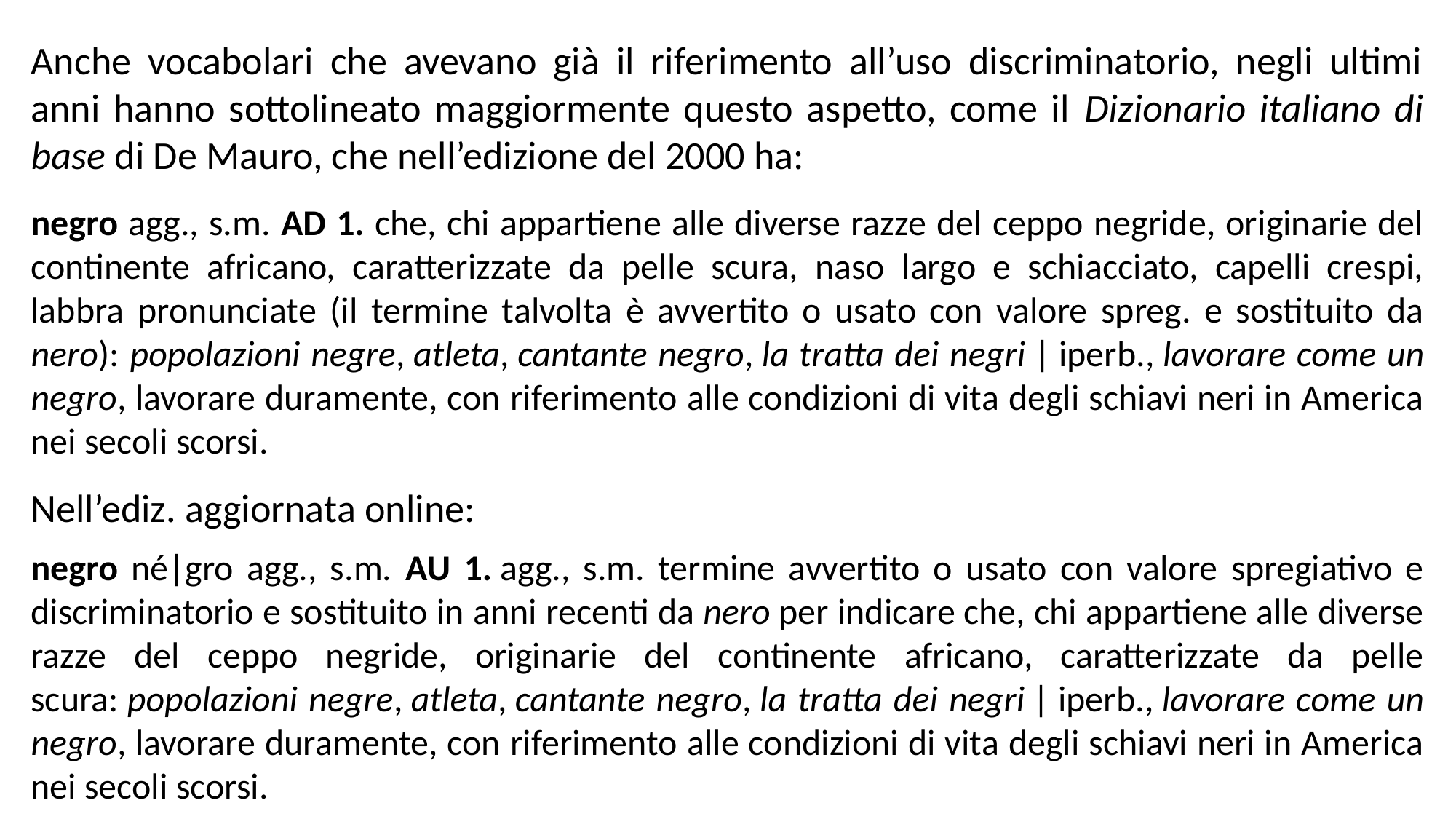

Anche vocabolari che avevano già il riferimento all’uso discriminatorio, negli ultimi anni hanno sottolineato maggiormente questo aspetto, come il Dizionario italiano di base di De Mauro, che nell’edizione del 2000 ha:

negro agg., s.m. AD 1. che, chi appartiene alle diverse razze del ceppo negride, originarie del continente africano, caratterizzate da pelle scura, naso largo e schiacciato, capelli crespi, labbra pronunciate (il termine talvolta è avvertito o usato con valore spreg. e sostituito da nero): popolazioni negre, atleta, cantante negro, la tratta dei negri | iperb., lavorare come un negro, lavorare duramente, con riferimento alle condizioni di vita degli schiavi neri in America nei secoli scorsi.

Nell’ediz. aggiornata online:

negro né|gro agg., s.m. AU 1. agg., s.m. termine avvertito o usato con valore spregiativo e discriminatorio e sostituito in anni recenti da nero per indicare che, chi appartiene alle diverse razze del ceppo negride, originarie del continente africano, caratterizzate da pelle scura: popolazioni negre, atleta, cantante negro, la tratta dei negri | iperb., lavorare come un negro, lavorare duramente, con riferimento alle condizioni di vita degli schiavi neri in America nei secoli scorsi.